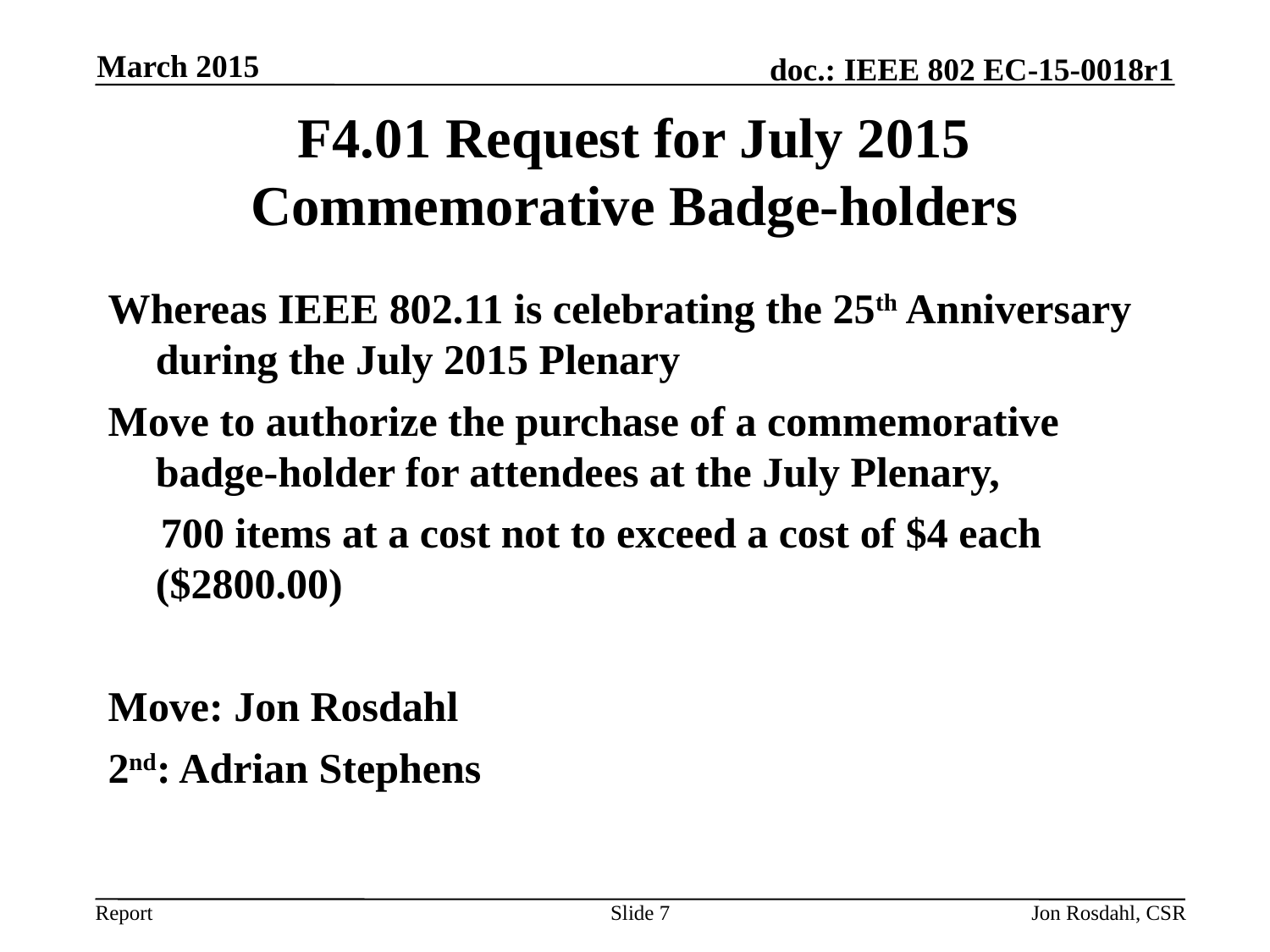

March 2015
# F4.01 Request for July 2015 Commemorative Badge-holders
Whereas IEEE 802.11 is celebrating the 25th Anniversary during the July 2015 Plenary
Move to authorize the purchase of a commemorative badge-holder for attendees at the July Plenary,
     700 items at a cost not to exceed a cost of $4 each ($2800.00)

Move: Jon Rosdahl
2nd: Adrian Stephens
Slide 7
Jon Rosdahl, CSR